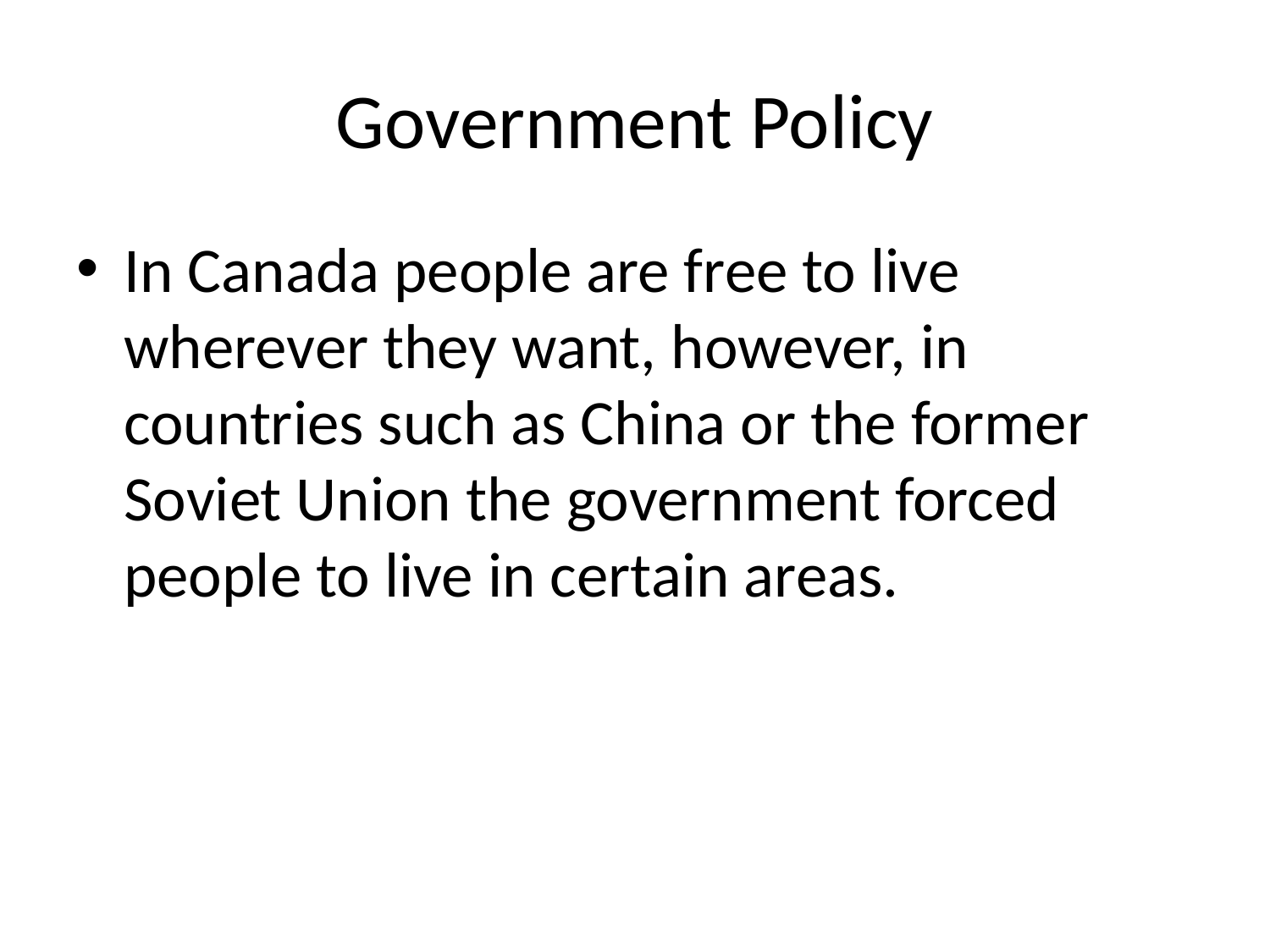

# Government Policy
In Canada people are free to live wherever they want, however, in countries such as China or the former Soviet Union the government forced people to live in certain areas.